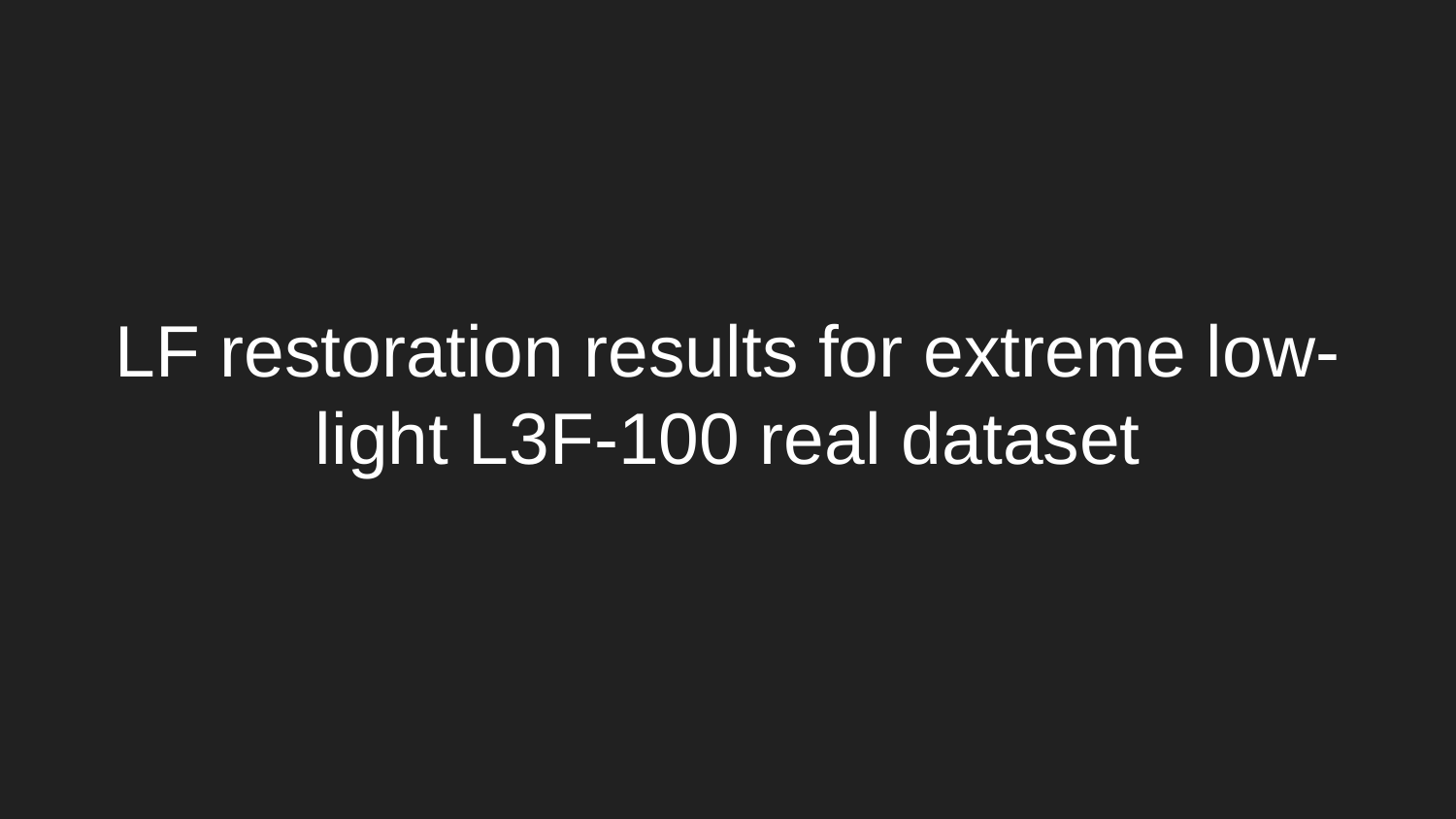

# LF restoration results for extreme low-light L3F-100 real dataset